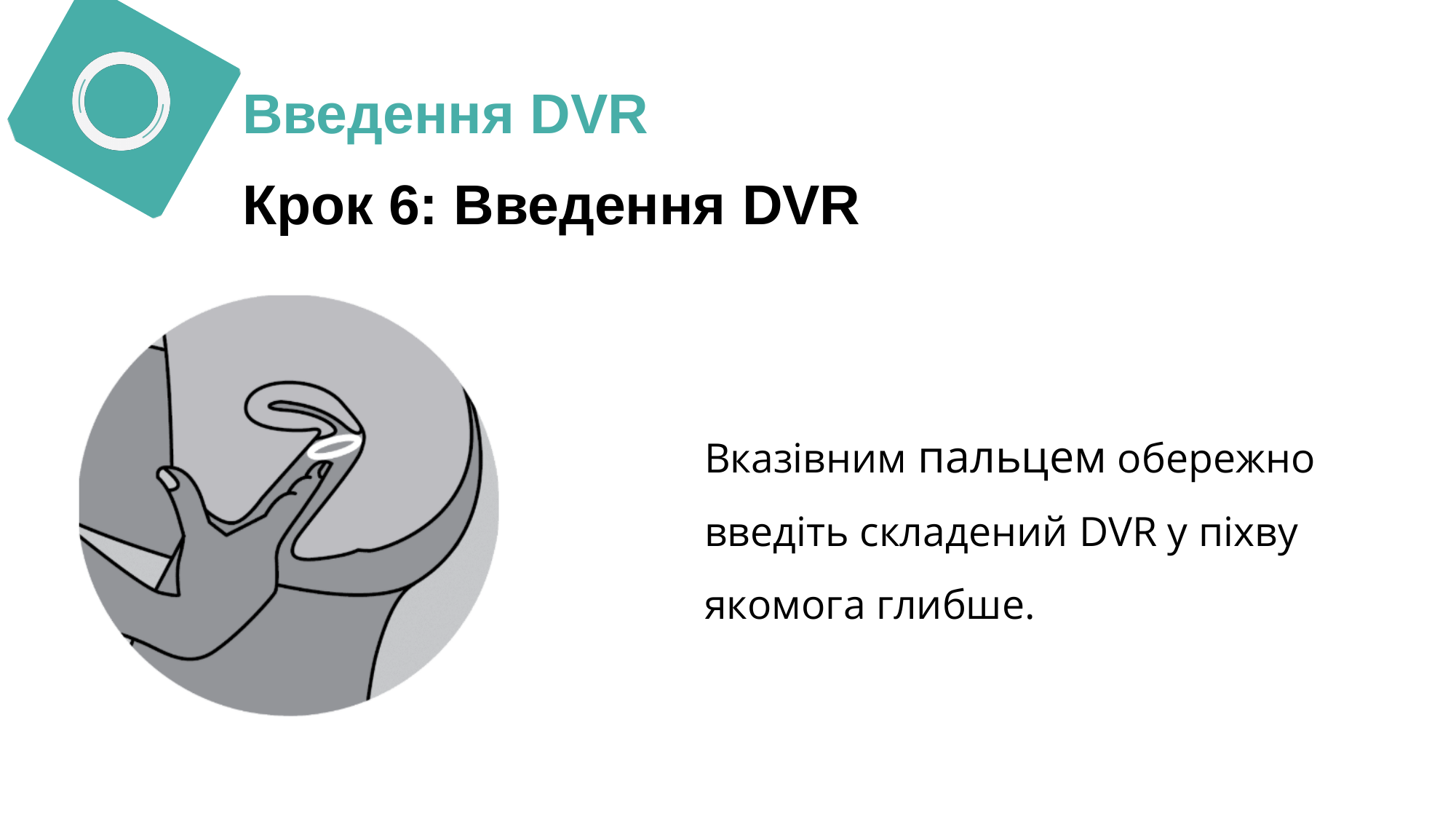

Введення DVR
Крок 6: Введення DVR

Вказівним пальцем обережно введіть складений DVR у піхву якомога глибше.